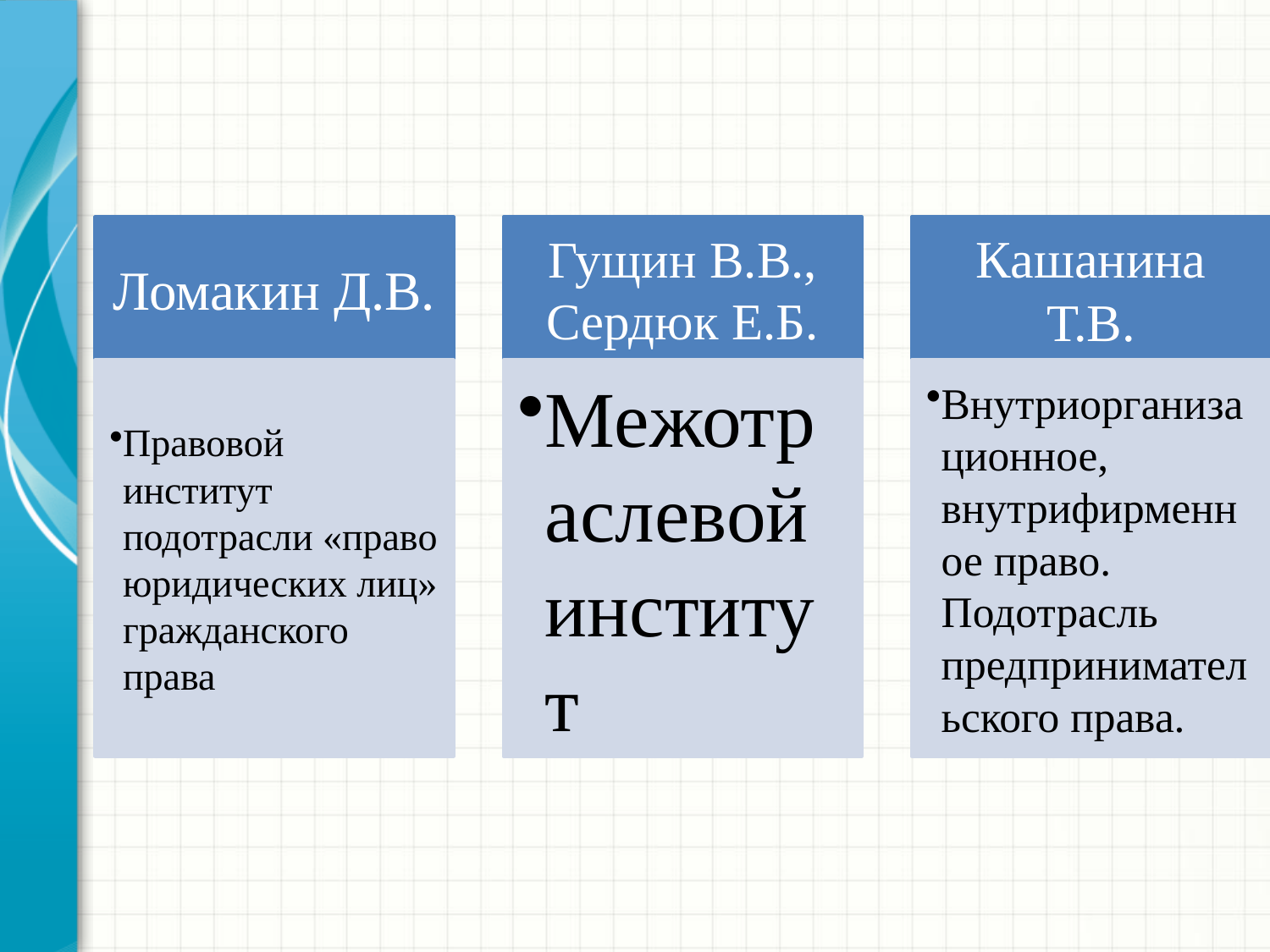

Ломакин Д.В.
Правовой институт подотрасли «право юридических лиц» гражданского права
Гущин В.В., Сердюк Е.Б.
Межотраслевой институт
Кашанина Т.В.
Внутриорганизационное, внутрифирменное право. Подотрасль предпринимательского права.